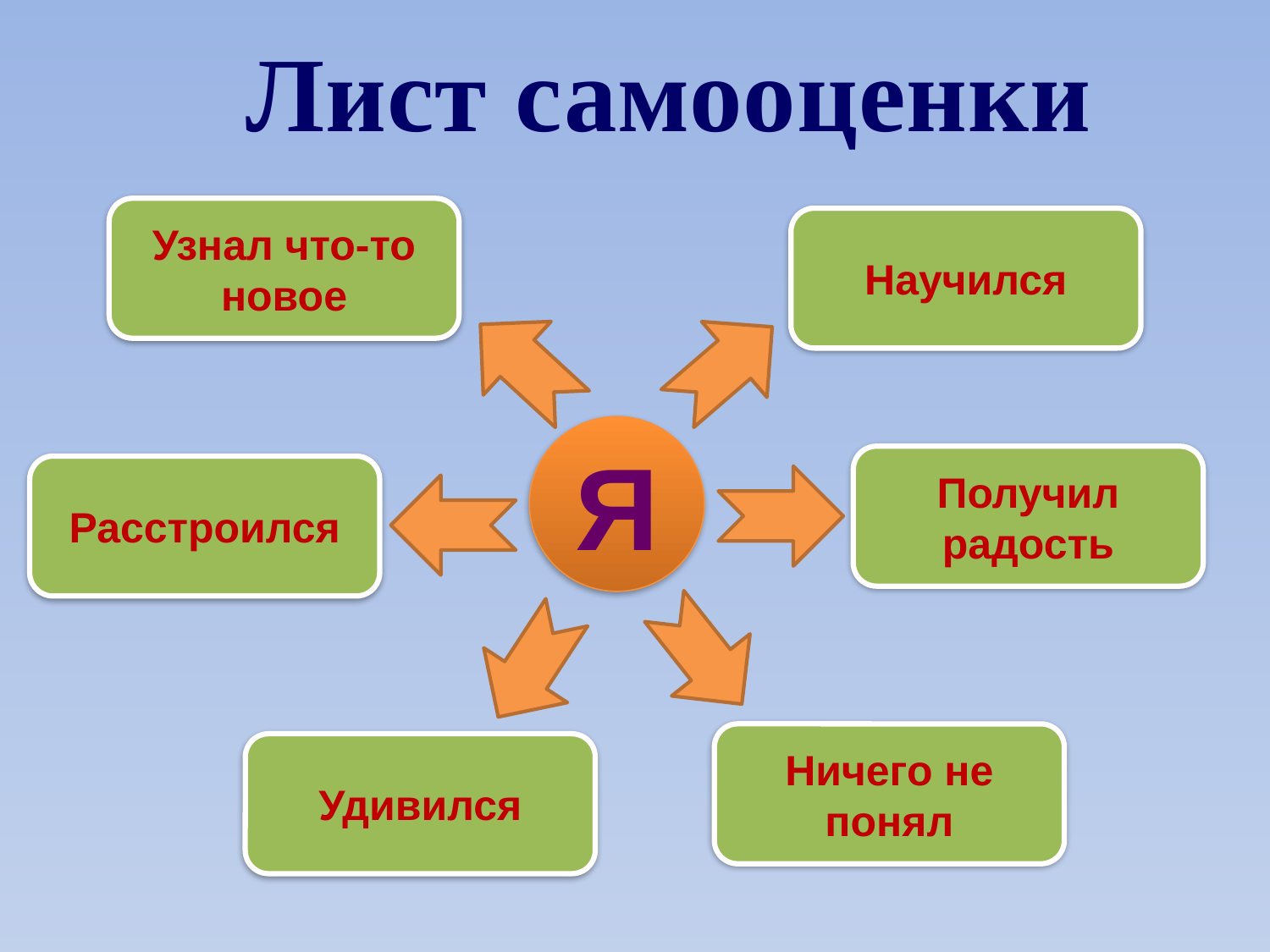

Лист самооценки
Узнал что-то новое
Научился

Я
Получил радость
Расстроился

Ничего не понял
Удивился